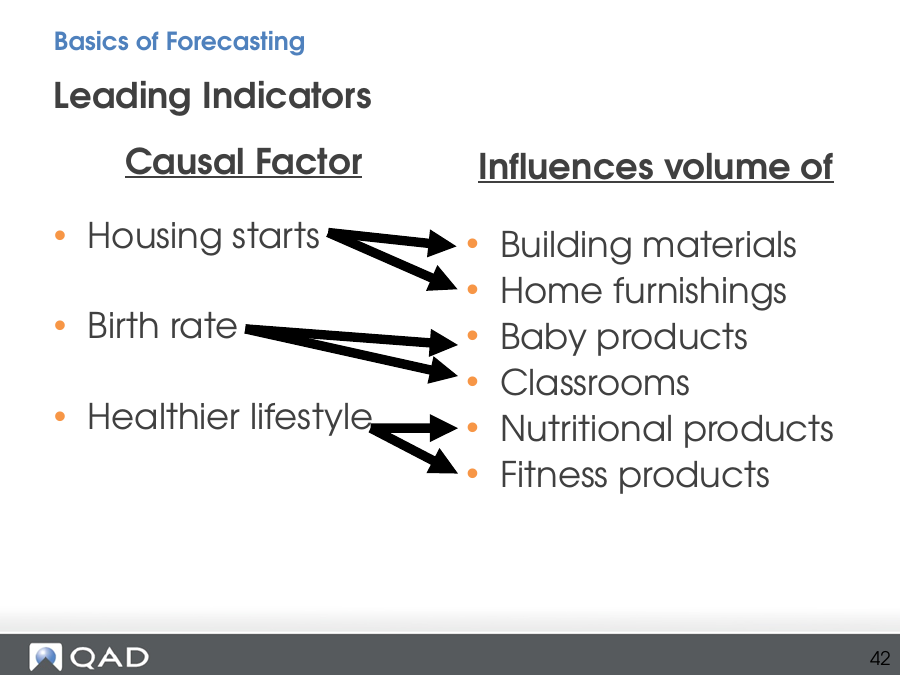

Basics of Forecasting
# Leading Indicators
Causal Factor

Housing starts

Birth rate

Healthier lifestyle

Influences volume of

Building materials
Home furnishings
Baby products
Classrooms
Nutritional products
Fitness products

42